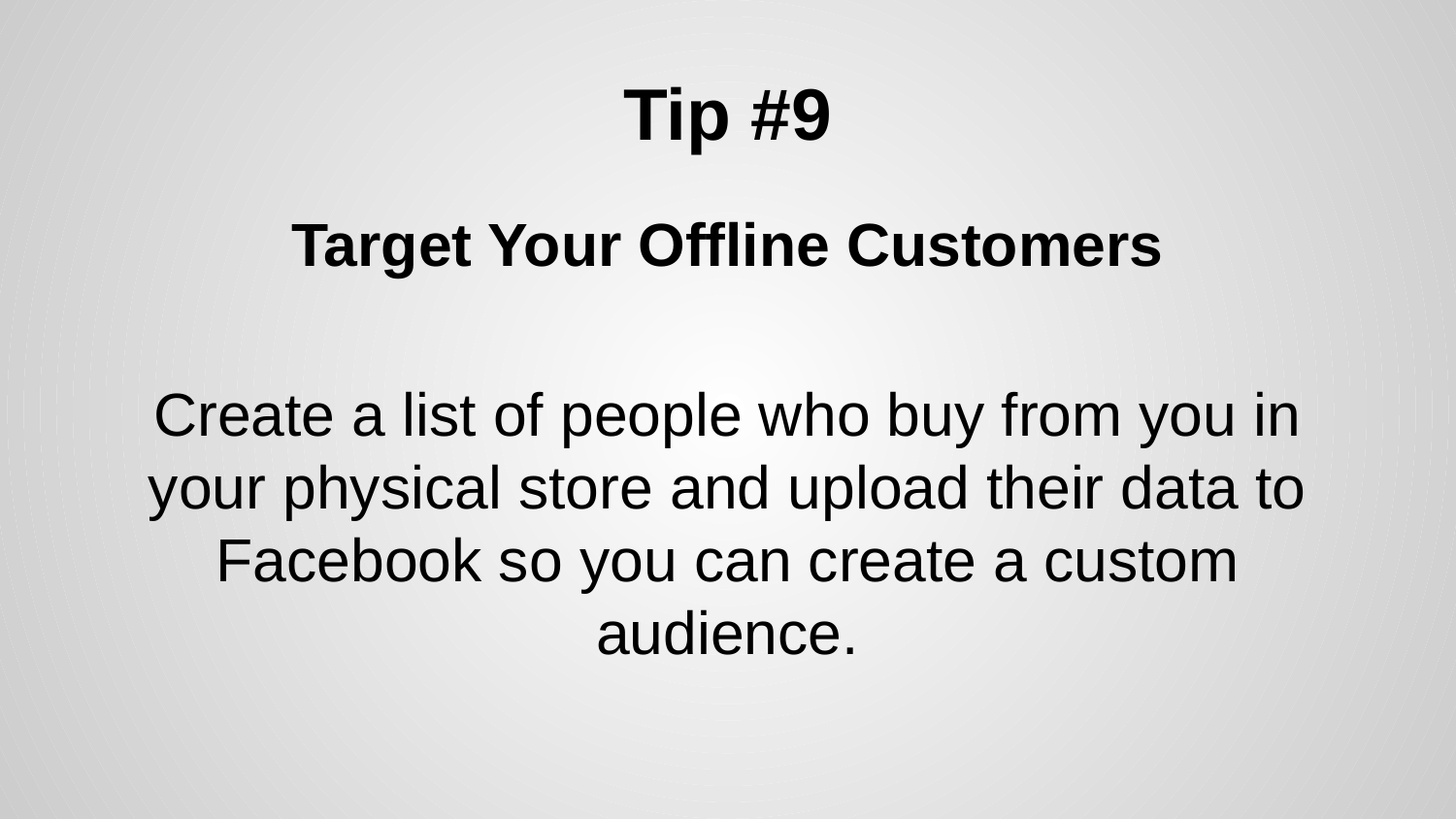

# Tip #9
Target Your Offline Customers

Create a list of people who buy from you in your physical store and upload their data to Facebook so you can create a custom audience.

.